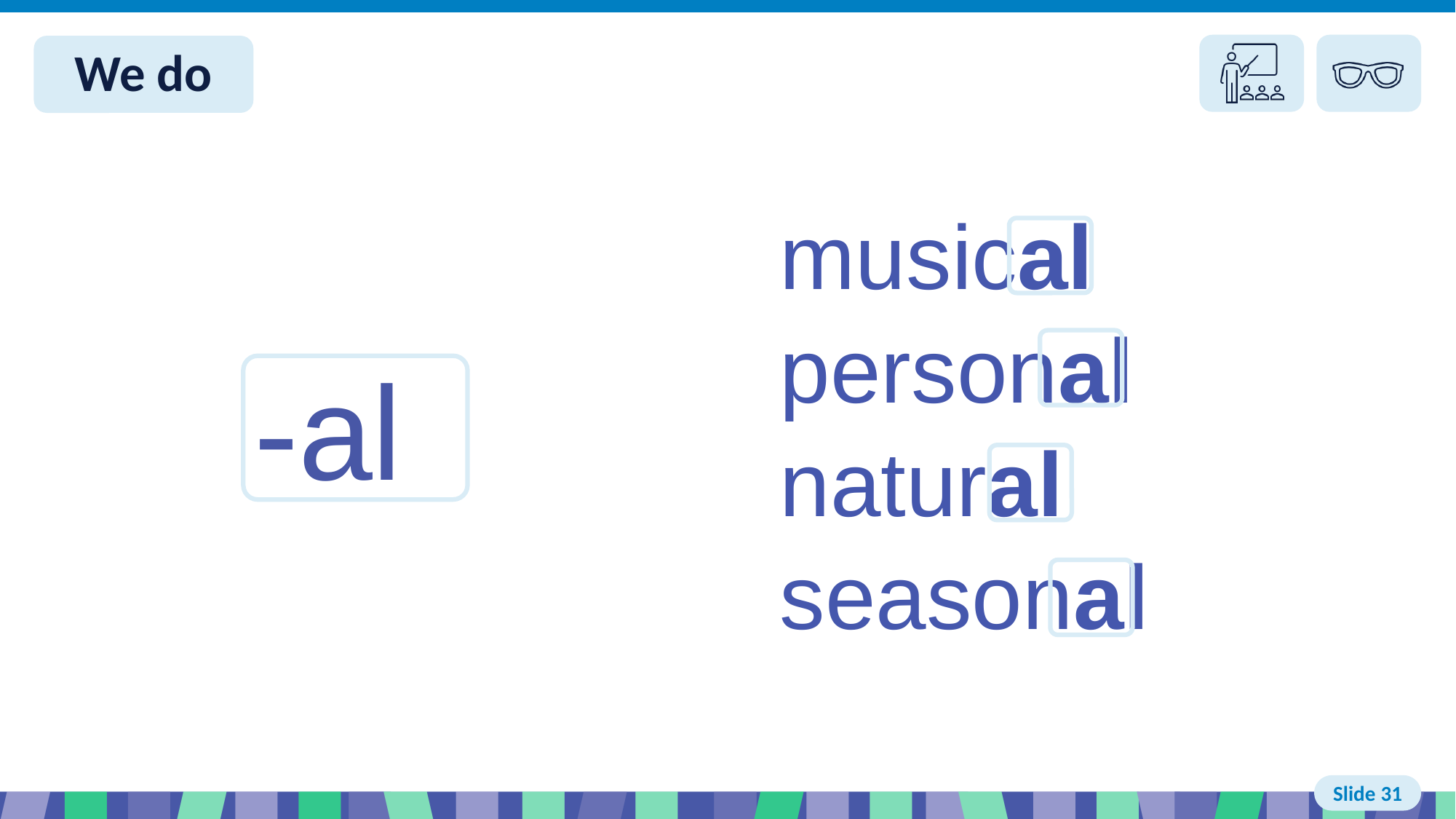

Slide 31 I do
musical
personal
natural
seasonal

-al